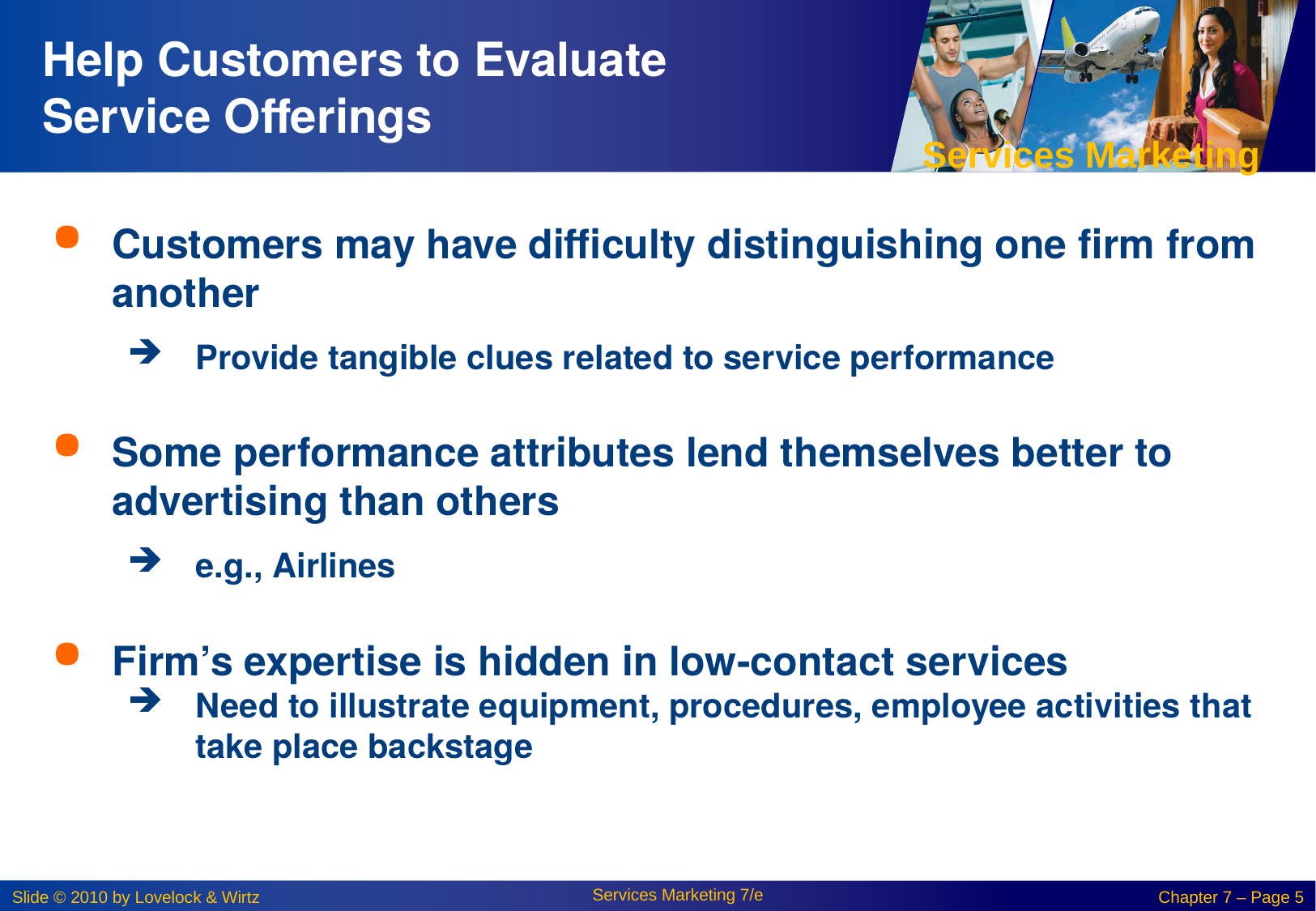

# Help Customers to Evaluate               Service Offerings
Customers may have difficulty distinguishing one firm from another
Provide tangible clues related to service performance
Some performance attributes lend themselves better to advertising than others
e.g., Airlines
Firm’s expertise is hidden in low-contact services
Need to illustrate equipment, procedures, employee activities that take place backstage